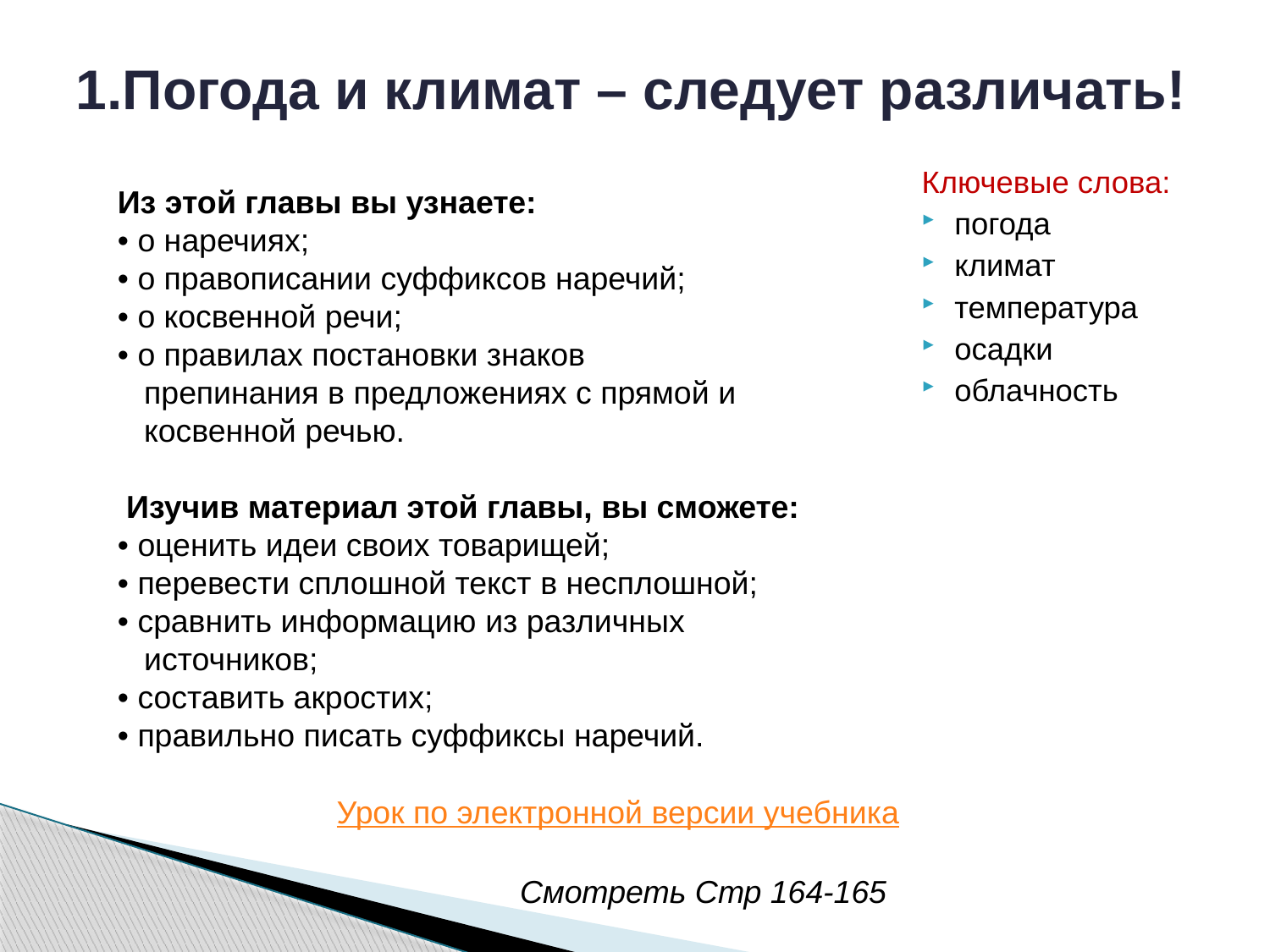

# 1.Погода и климат – следует различать!
Ключевые слова:
погода
климат
температура
осадки
облачность
Из этой главы вы узнаете:
• о наречиях;
• о правописании суффиксов наречий;
• о косвенной речи;
• о правилах постановки знаков
   препинания в предложениях с прямой и
   косвенной речью.

 Изучив материал этой главы, вы сможете:
• оценить идеи своих товарищей;
• перевести сплошной текст в несплошной;
• сравнить информацию из различных
   источников;
• составить акростих;
• правильно писать суффиксы наречий.
Урок по электронной версии учебника
Смотреть Стр 164-165